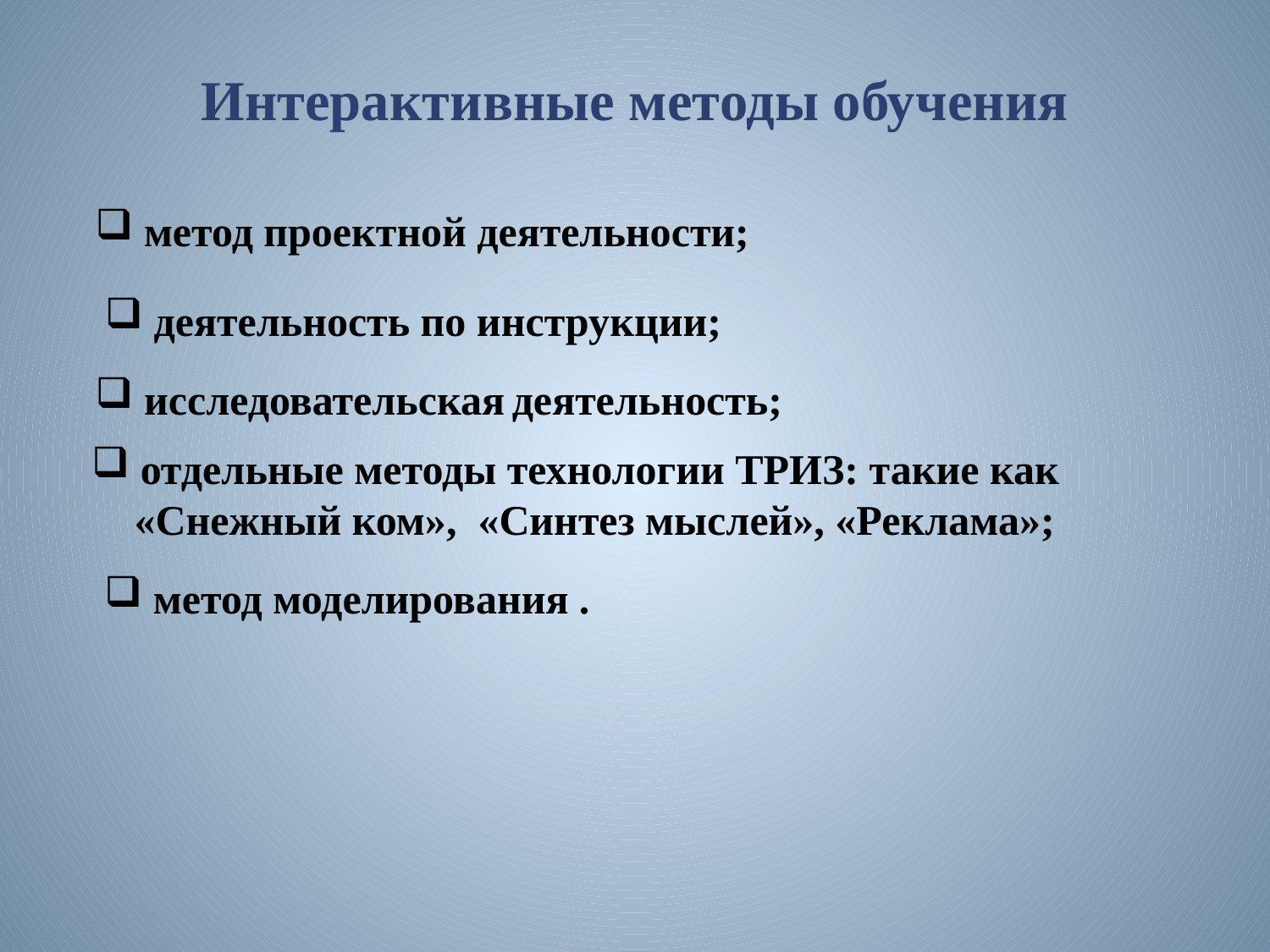

# Интерактивные методы обучения
 метод проектной деятельности;

 деятельность по инструкции;
 исследовательская деятельность;
 отдельные методы технологии ТРИЗ: такие как
    «Снежный ком»,  «Синтез мыслей», «Реклама»;
 метод моделирования .